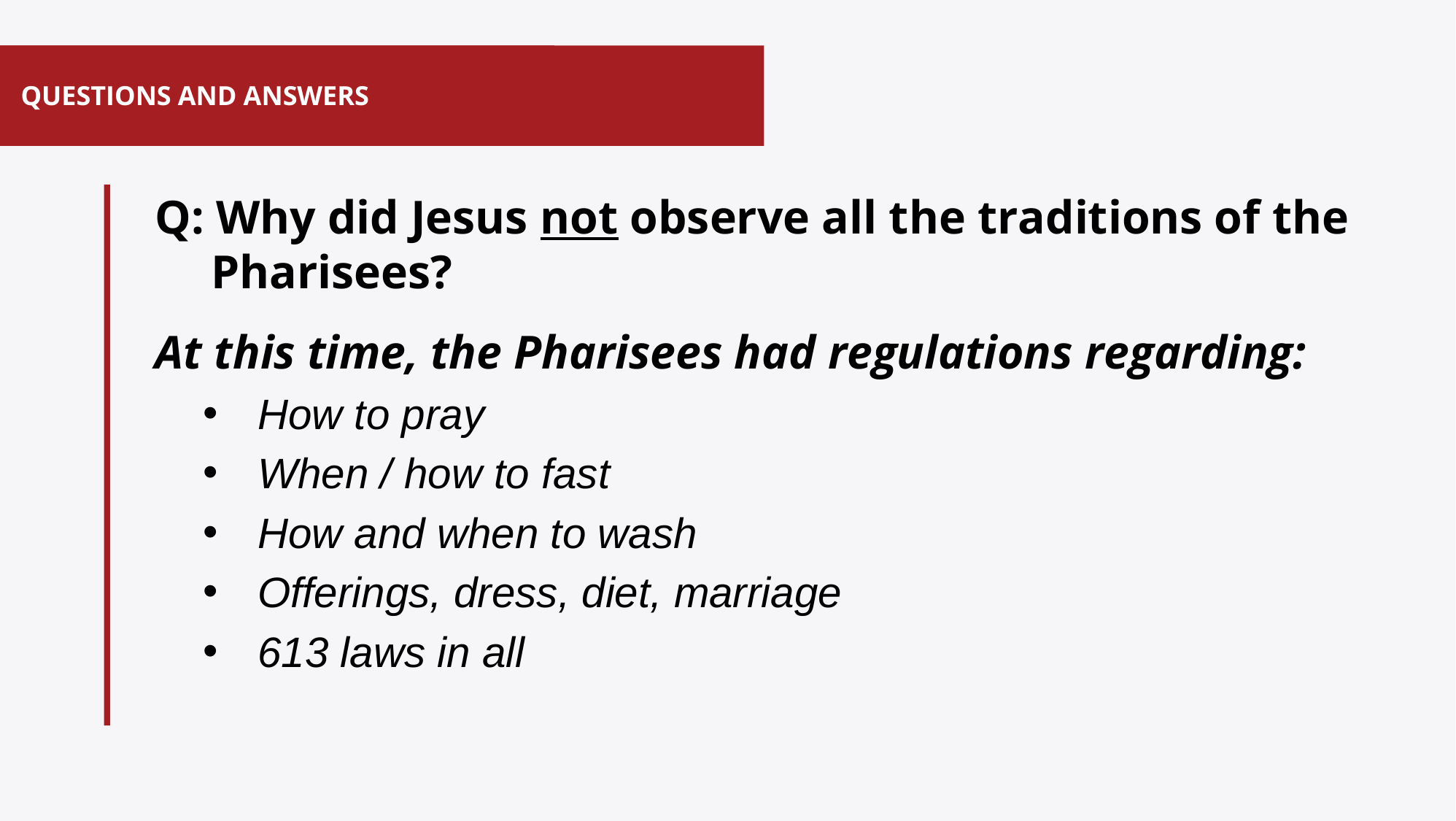

# QUESTIONS AND ANSWERS
Q: Why did Jesus not observe all the traditions of the Pharisees?

At this time, the Pharisees had regulations regarding:
How to pray
When / how to fast
How and when to wash
Offerings, dress, diet, marriage
613 laws in all